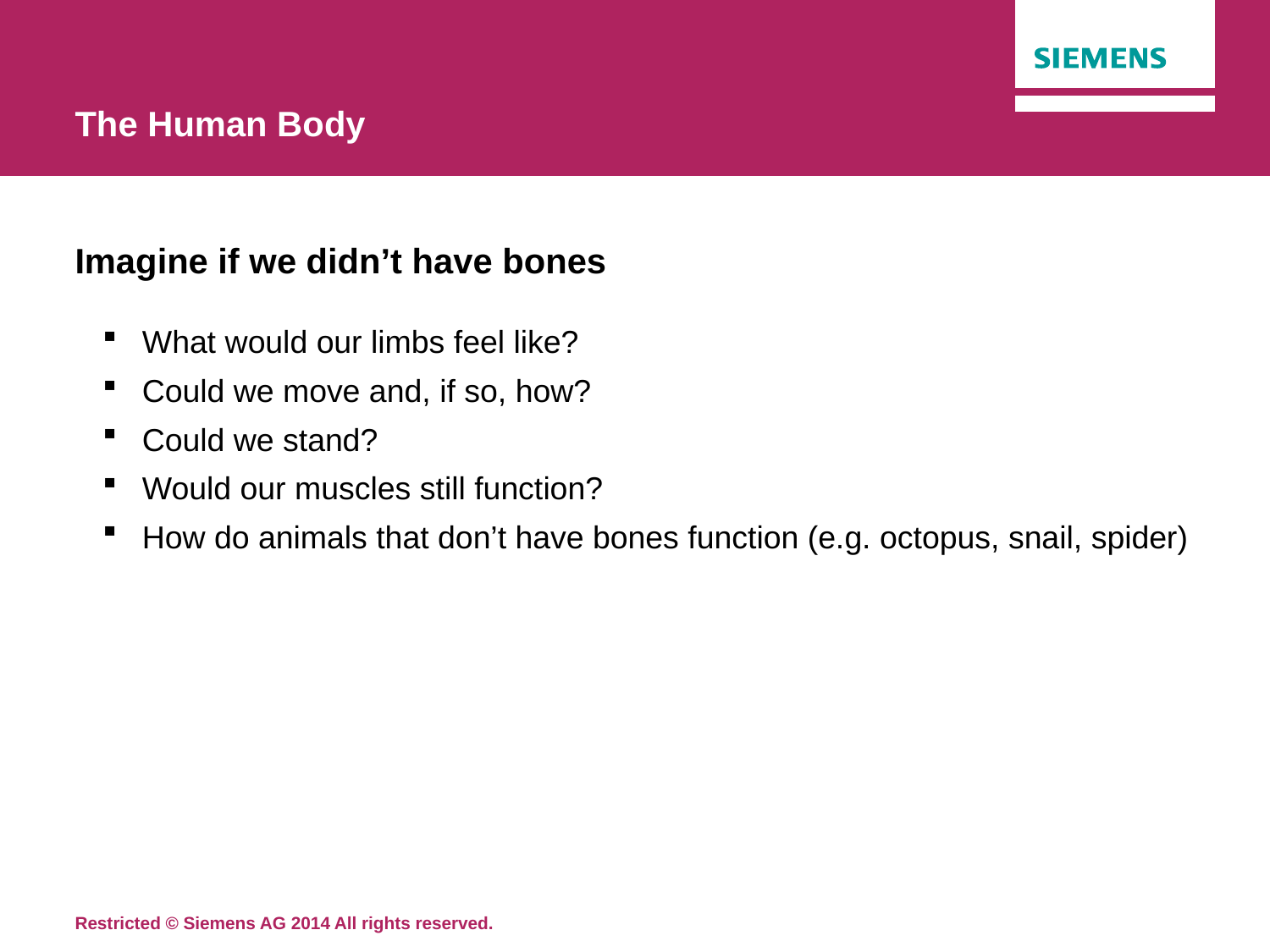

# The Human Body
Imagine if we didn’t have bones

What would our limbs feel like?
Could we move and, if so, how?
Could we stand?
Would our muscles still function?
How do animals that don’t have bones function (e.g. octopus, snail, spider)